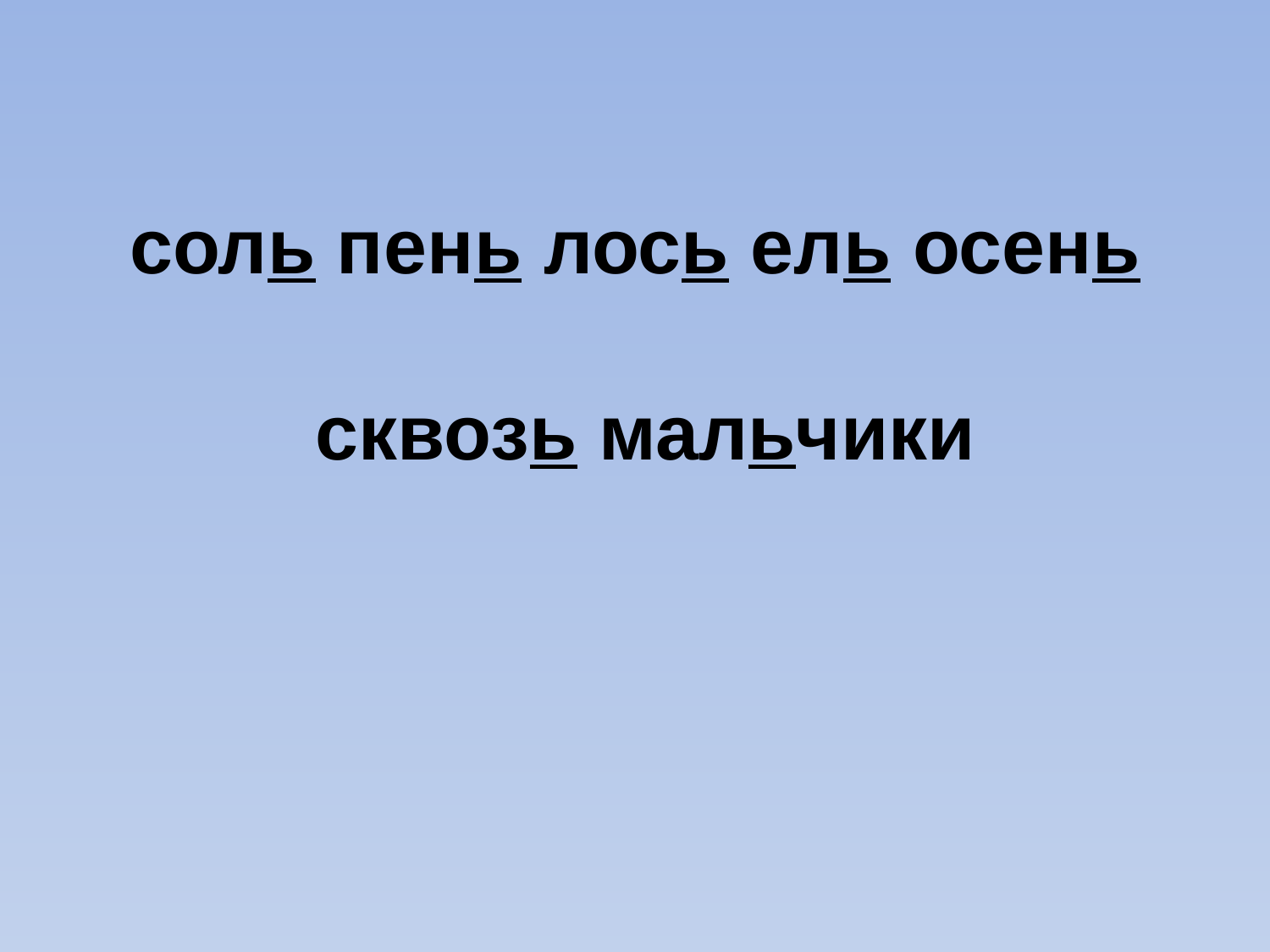

# соль пень лось ель осень сквозь мальчики